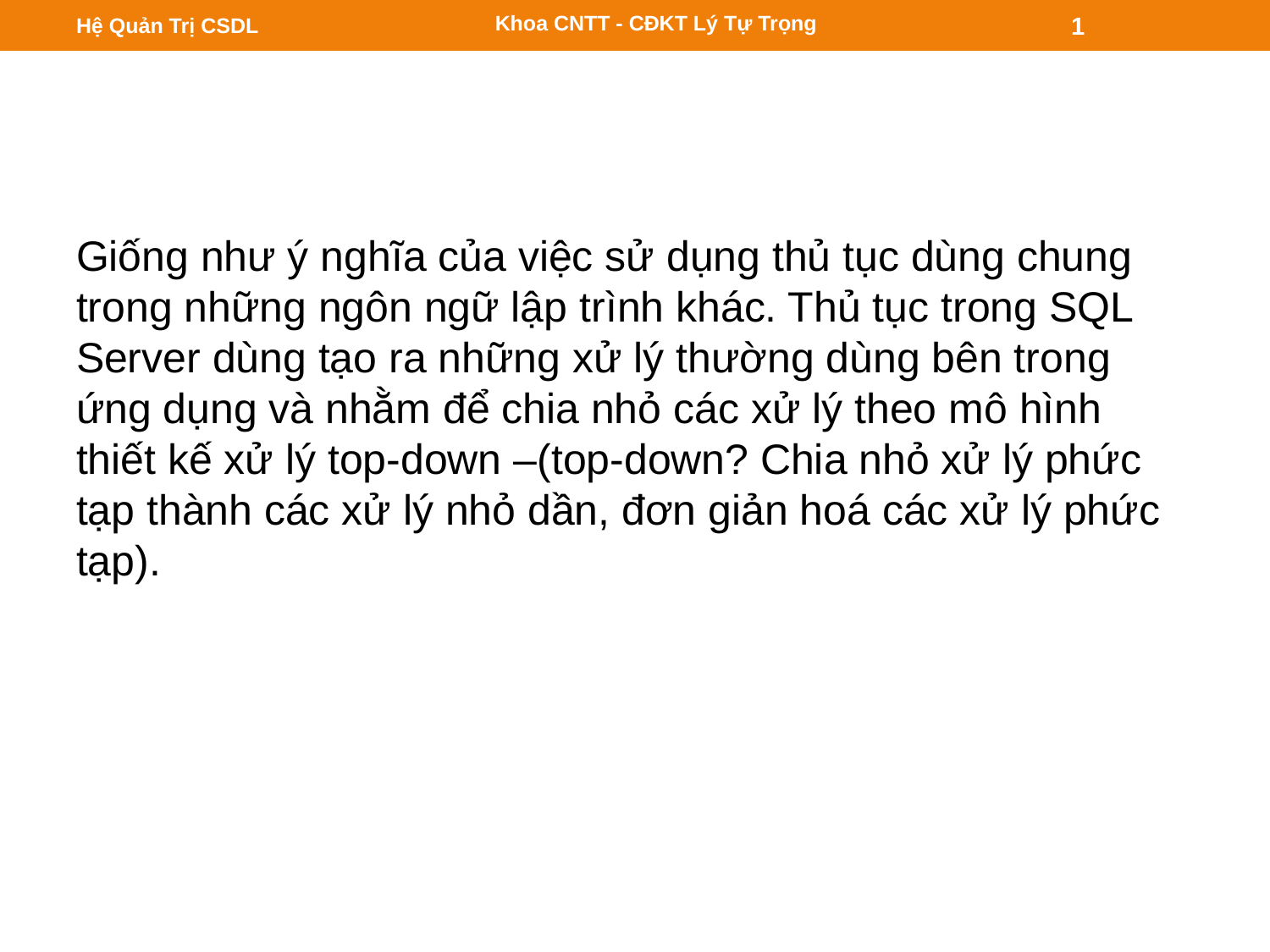

Khoa CNTT - CĐKT Lý Tự Trọng
Hệ Quản Trị CSDL
1
Giống như ý nghĩa của việc sử dụng thủ tục dùng chung trong những ngôn ngữ lập trình khác. Thủ tục trong SQL Server dùng tạo ra những xử lý thường dùng bên trong ứng dụng và nhằm để chia nhỏ các xử lý theo mô hình thiết kế xử lý top-down –(top-down? Chia nhỏ xử lý phức tạp thành các xử lý nhỏ dần, đơn giản hoá các xử lý phức tạp).